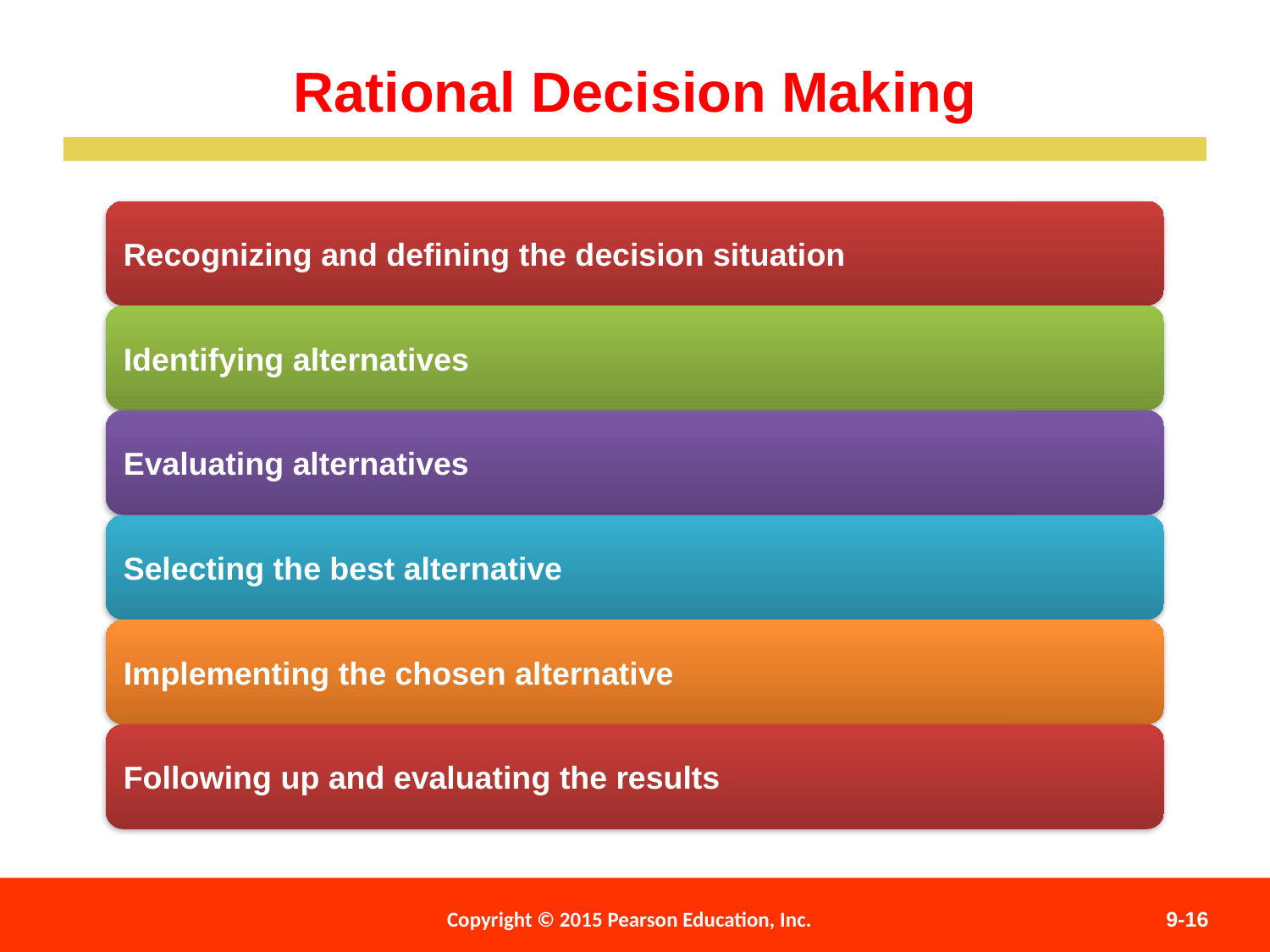

Rational Decision Making
Recognizing and defining the decision situation
Identifying alternatives
Evaluating alternatives
Selecting the best alternative
Implementing the chosen alternative
Following up and evaluating the results